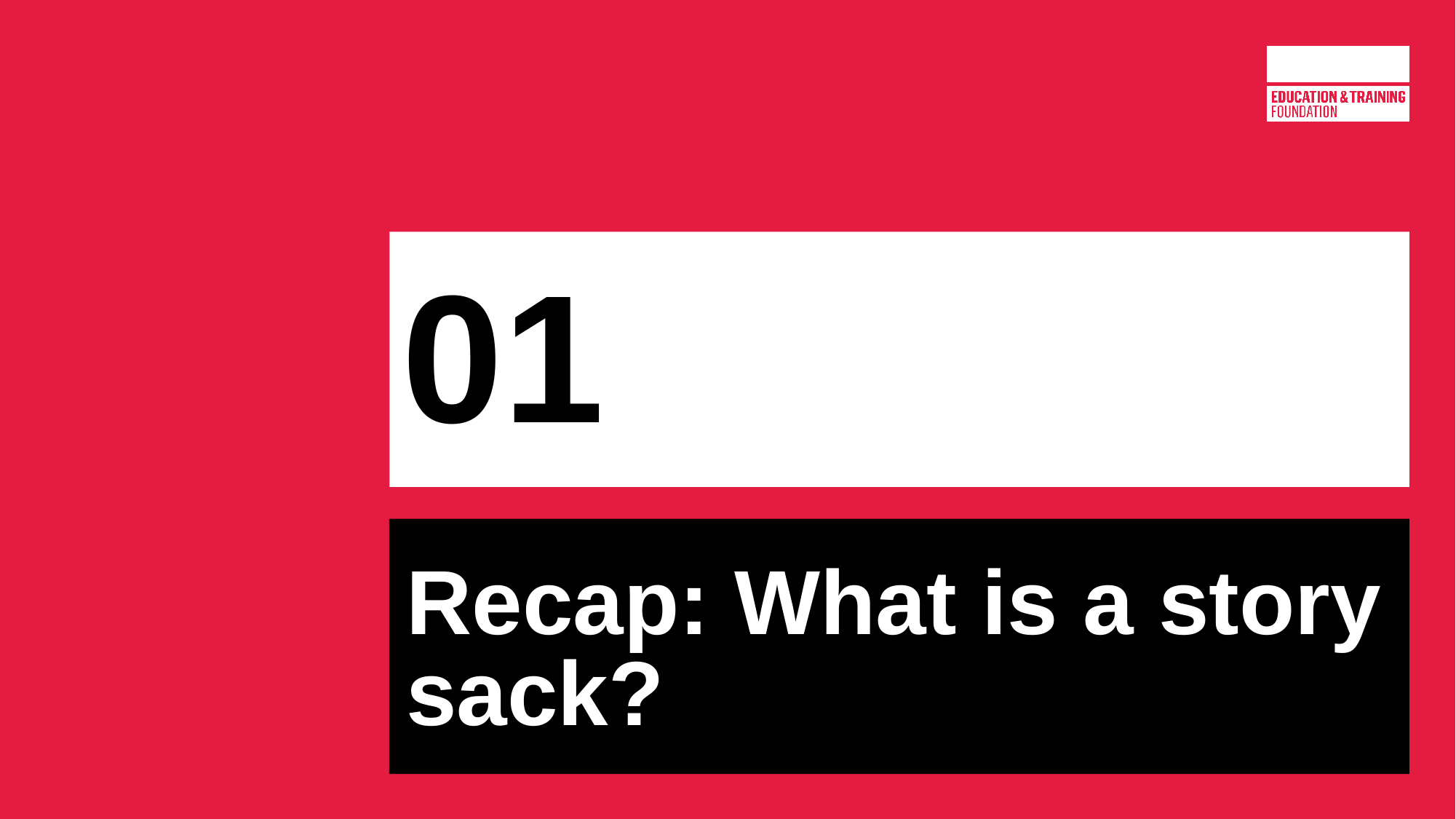

# 01
Recap: What is a story sack?